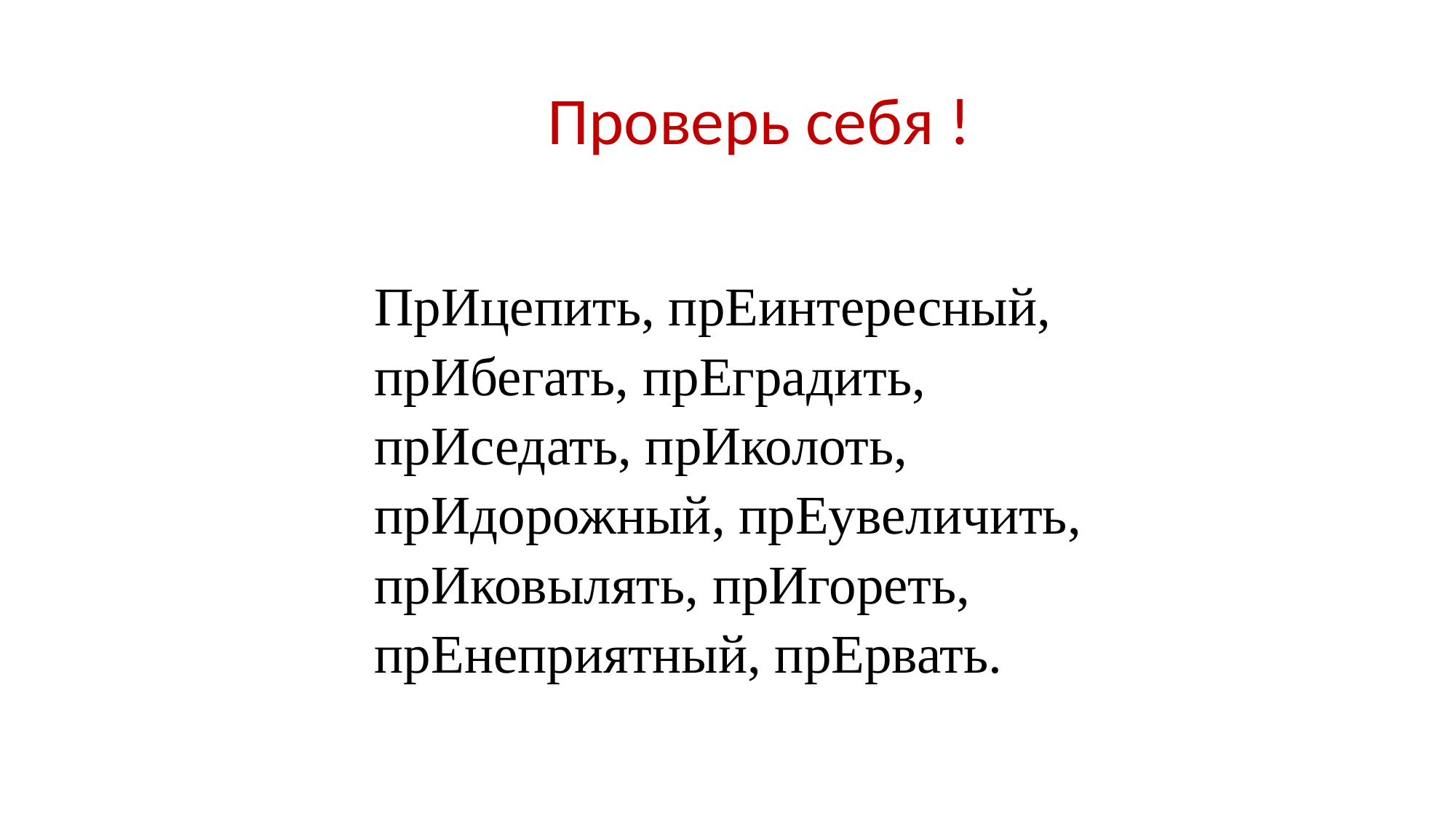

# Проверь себя !
ПрИцепить, прЕинтересный, прИбегать, прЕградить, прИседать, прИколоть, прИдорожный, прЕувеличить, прИковылять, прИгореть, прЕнеприятный, прЕрвать.